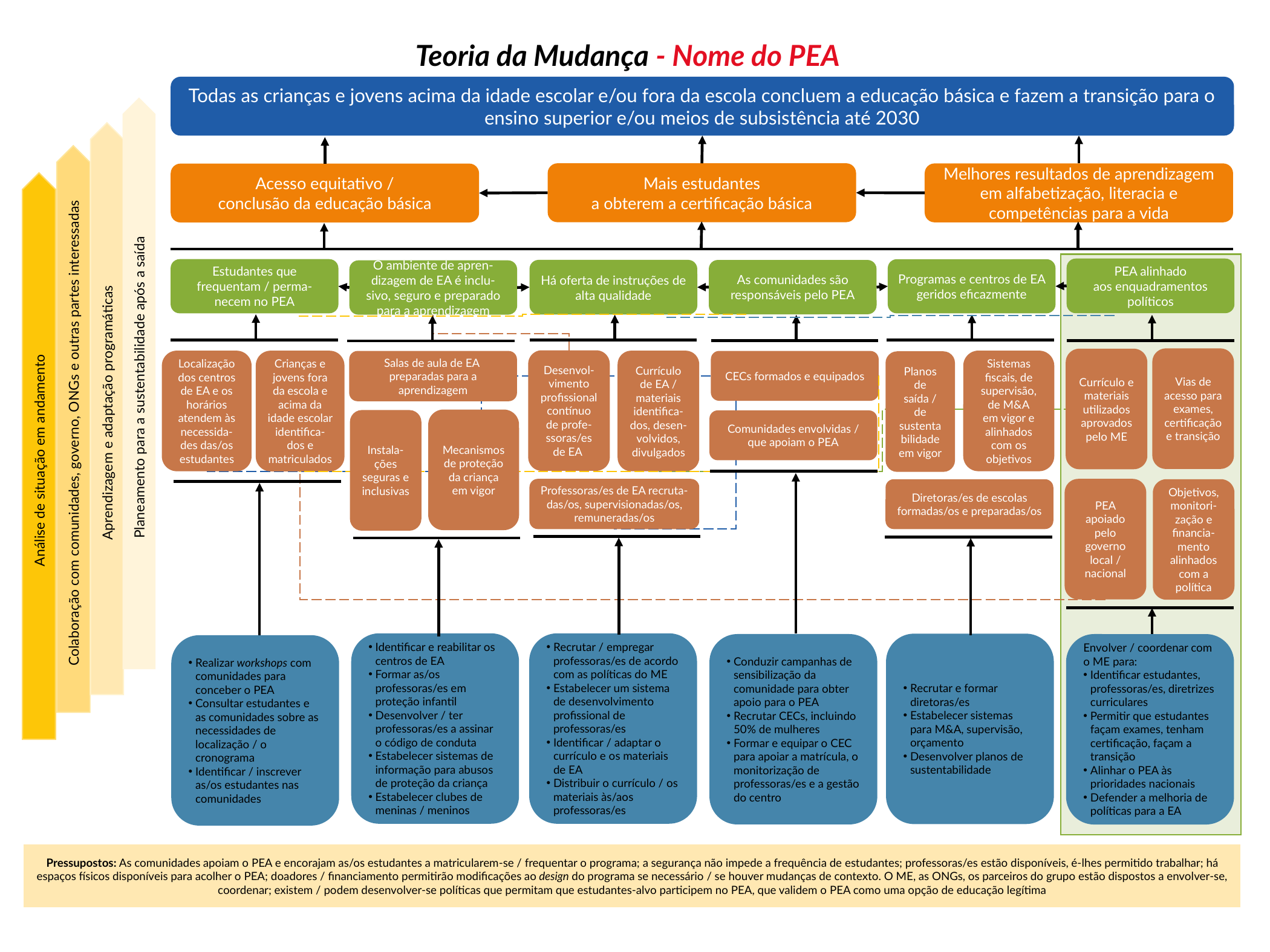

Teoria da Mudança - Nome do PEA
Todas as crianças e jovens acima da idade escolar e/ou fora da escola concluem a educação básica e fazem a transição para o ensino superior e/ou meios de subsistência até 2030
Mais estudantes
a obterem a certificação básica
Melhores resultados de aprendizagem em alfabetização, literacia e competências para a vida
Acesso equitativo /
conclusão da educação básica

PEA alinhado
aos enquadramentos políticos
Estudantes que frequentam / perma-necem no PEA
Programas e centros de EA geridos eficazmente
Há oferta de instruções de alta qualidade
As comunidades são responsáveis ​​pelo PEA
O ambiente de apren-dizagem de EA é inclu-sivo, seguro e preparado para a aprendizagem
Vias de acesso para exames, certificaçãoe transição
Currículo e materiais utilizados aprovados pelo ME
Desenvol-vimento profissional contínuo de profe-ssoras/es de EA
Sistemas fiscais, de supervisão, de M&A
em vigor e alinhados com os objetivos
Currículo de EA ​​/ materiais identifica-dos, desen-volvidos, divulgados
Localização dos centros de EA e os horários atendem às necessida-des das/os estudantes
Crianças e jovens fora da escola e acima da idade escolar identifica-dos e matriculados
CECs formados e equipados
Salas de aula de EA ​ preparadas para a aprendizagem
Planos de saída / de sustentabilidade em vigor
Planeamento para a sustentabilidade após a saída
Aprendizagem e adaptação programáticas
Mecanismos de proteção da criança em vigor
Instala-ções seguras e inclusivas
Comunidades envolvidas / que apoiam o PEA
Colaboração com comunidades, governo, ONGs e outras partes interessadas
Análise de situação em andamento
Professoras/es de EA ​​recruta-das/os, supervisionadas/os, remuneradas/os
PEA apoiado pelo governo local / nacional
Diretoras/es de escolas formadas/os e preparadas/os
Objetivos, monitori-zação e financia-mento alinhados com a política
Identificar e reabilitar os centros de EA
Formar as/os professoras/es em proteção infantil
Desenvolver / ter professoras/es a assinar o código de conduta
Estabelecer sistemas de informação para abusos de proteção da criança
Estabelecer clubes de meninas / meninos
Recrutar / empregar professoras/es de acordo com as políticas do ME
Estabelecer um sistema de desenvolvimento profissional de professoras/es
Identificar / adaptar o currículo e os materiais de EA
Distribuir o currículo / os materiais às/aos professoras/es
Recrutar e formar diretoras/es
Estabelecer sistemas para M&A, supervisão, orçamento
Desenvolver planos de sustentabilidade
Conduzir campanhas de sensibilização da comunidade para obter apoio para o PEA
Recrutar CECs, incluindo 50% de mulheres
Formar e equipar o CEC para apoiar a matrícula, o monitorização de professoras/es e a gestão do centro
Envolver / coordenar com o ME para:
Identificar estudantes, professoras/es, diretrizes curriculares
Permitir que estudantes façam exames, tenham certificação, façam a transição
Alinhar o PEA às prioridades nacionais
Defender a melhoria de políticas para a EA
Realizar workshops com comunidades para conceber o PEA
Consultar estudantes e as comunidades sobre as necessidades de localização / o cronograma
Identificar / inscrever as/os estudantes nas comunidades
Pressupostos: As comunidades apoiam o PEA e encorajam as/os estudantes a matricularem-se / frequentar o programa; a segurança não impede a frequência de estudantes; professoras/es estão disponíveis, é-lhes permitido trabalhar; há espaços físicos disponíveis para acolher o PEA; doadores / financiamento permitirão modificações ao design do programa se necessário / se houver mudanças de contexto. O ME, as ONGs, os parceiros do grupo estão dispostos a envolver-se, coordenar; existem / podem desenvolver-se políticas que permitam que estudantes-alvo participem no PEA, que validem o PEA como uma opção de educação legítima